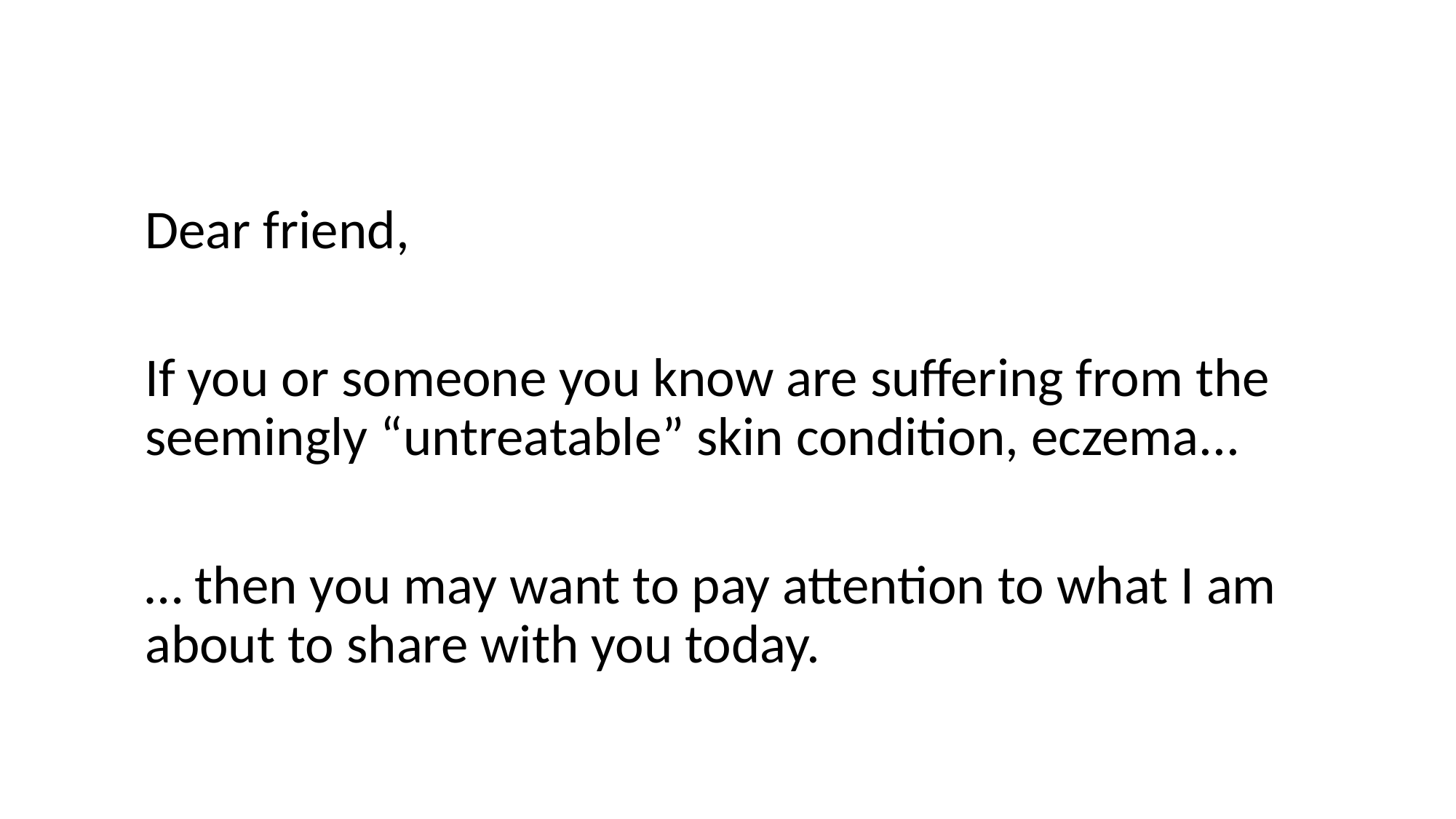

Dear friend,

If you or someone you know are suffering from the seemingly “untreatable” skin condition, eczema...

… then you may want to pay attention to what I am about to share with you today.